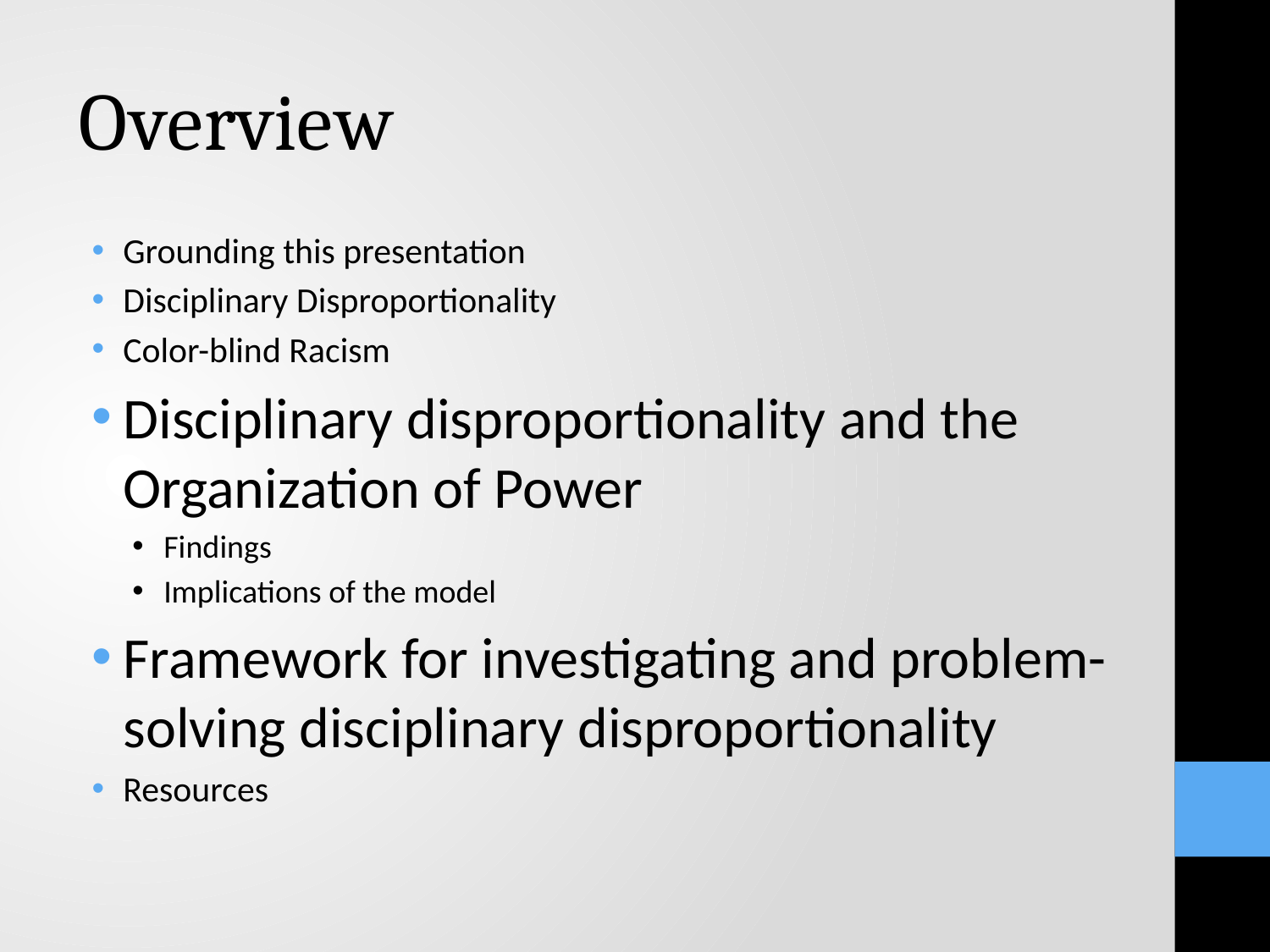

# Overview
Grounding this presentation
Disciplinary Disproportionality
Color-blind Racism
Disciplinary disproportionality and the Organization of Power
Findings
Implications of the model
Framework for investigating and problem-solving disciplinary disproportionality
Resources